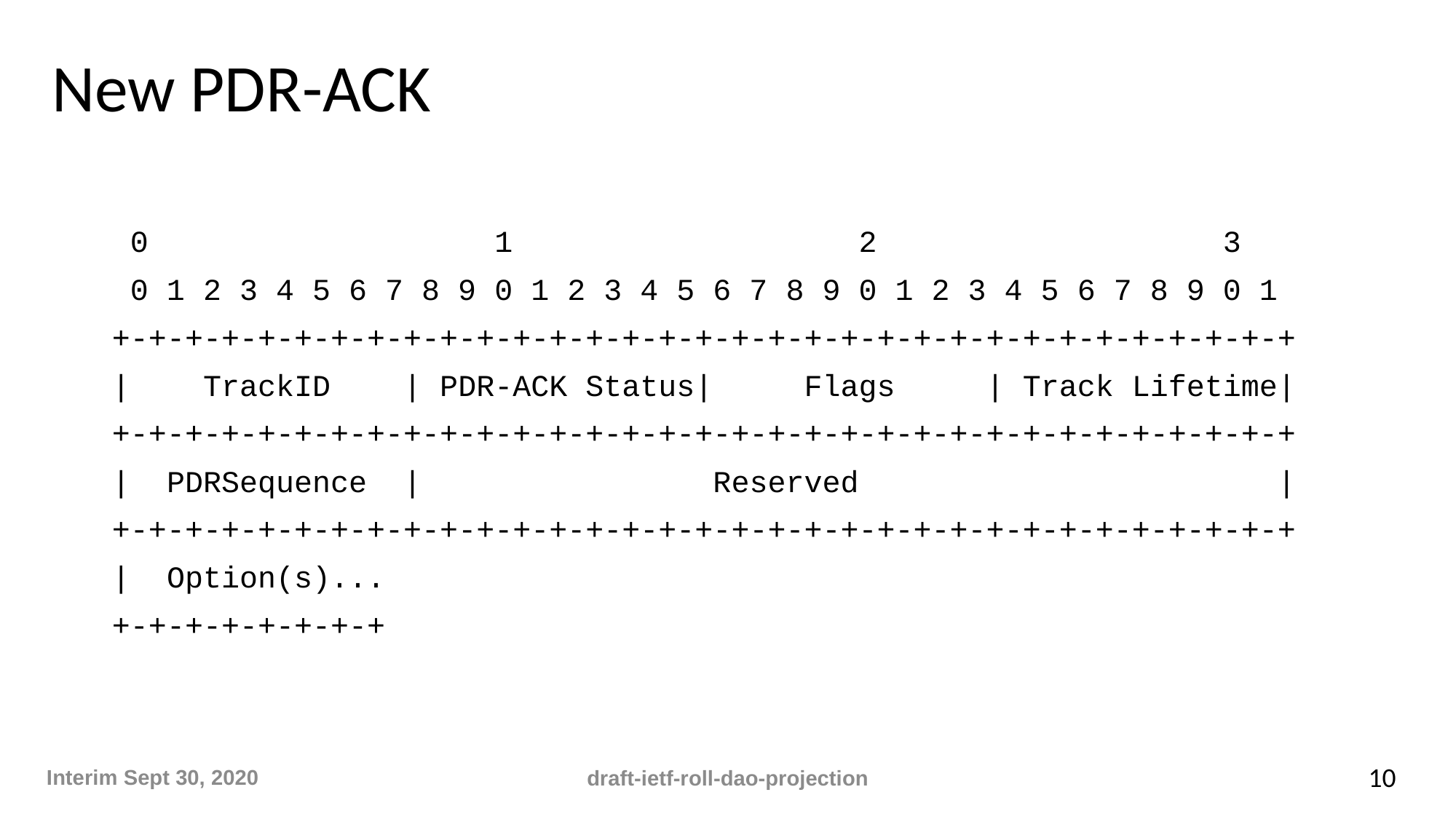

# New PDR-ACK
      0                   1                   2                   3
      0 1 2 3 4 5 6 7 8 9 0 1 2 3 4 5 6 7 8 9 0 1 2 3 4 5 6 7 8 9 0 1
     +-+-+-+-+-+-+-+-+-+-+-+-+-+-+-+-+-+-+-+-+-+-+-+-+-+-+-+-+-+-+-+-+
     |    TrackID    | PDR-ACK Status|     Flags     | Track Lifetime|
     +-+-+-+-+-+-+-+-+-+-+-+-+-+-+-+-+-+-+-+-+-+-+-+-+-+-+-+-+-+-+-+-+
     |  PDRSequence  |                Reserved                       |
     +-+-+-+-+-+-+-+-+-+-+-+-+-+-+-+-+-+-+-+-+-+-+-+-+-+-+-+-+-+-+-+-+
     |  Option(s)...
     +-+-+-+-+-+-+-+
Interim Sept 30, 2020
10
draft-ietf-roll-dao-projection